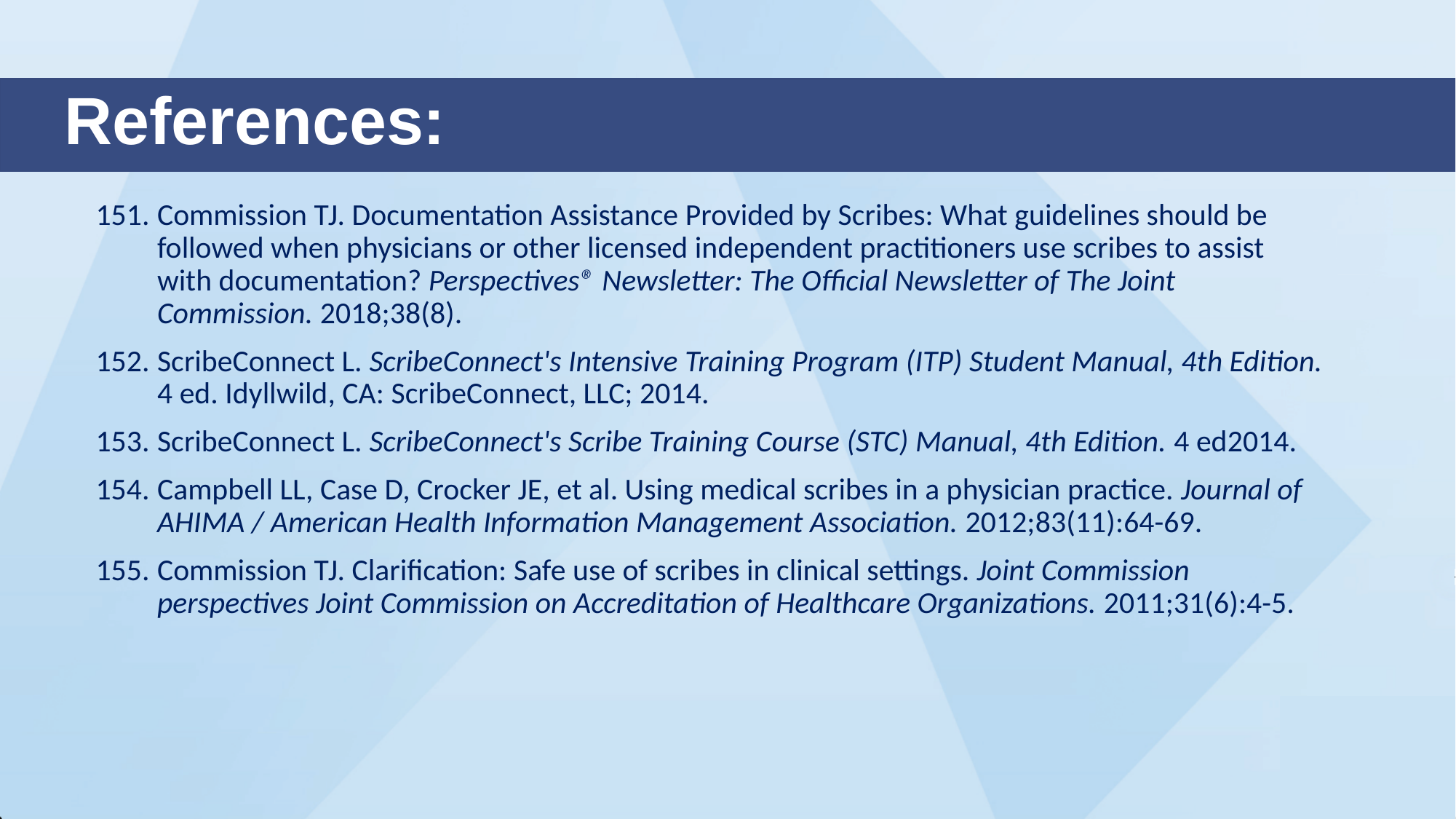

# References:
Commission TJ. Documentation Assistance Provided by Scribes: What guidelines should be followed when physicians or other licensed independent practitioners use scribes to assist with documentation? Perspectives® Newsletter: The Official Newsletter of The Joint Commission. 2018;38(8).
ScribeConnect L. ScribeConnect's Intensive Training Program (ITP) Student Manual, 4th Edition. 4 ed. Idyllwild, CA: ScribeConnect, LLC; 2014.
ScribeConnect L. ScribeConnect's Scribe Training Course (STC) Manual, 4th Edition. 4 ed2014.
Campbell LL, Case D, Crocker JE, et al. Using medical scribes in a physician practice. Journal of AHIMA / American Health Information Management Association. 2012;83(11):64-69.
Commission TJ. Clarification: Safe use of scribes in clinical settings. Joint Commission perspectives Joint Commission on Accreditation of Healthcare Organizations. 2011;31(6):4-5.